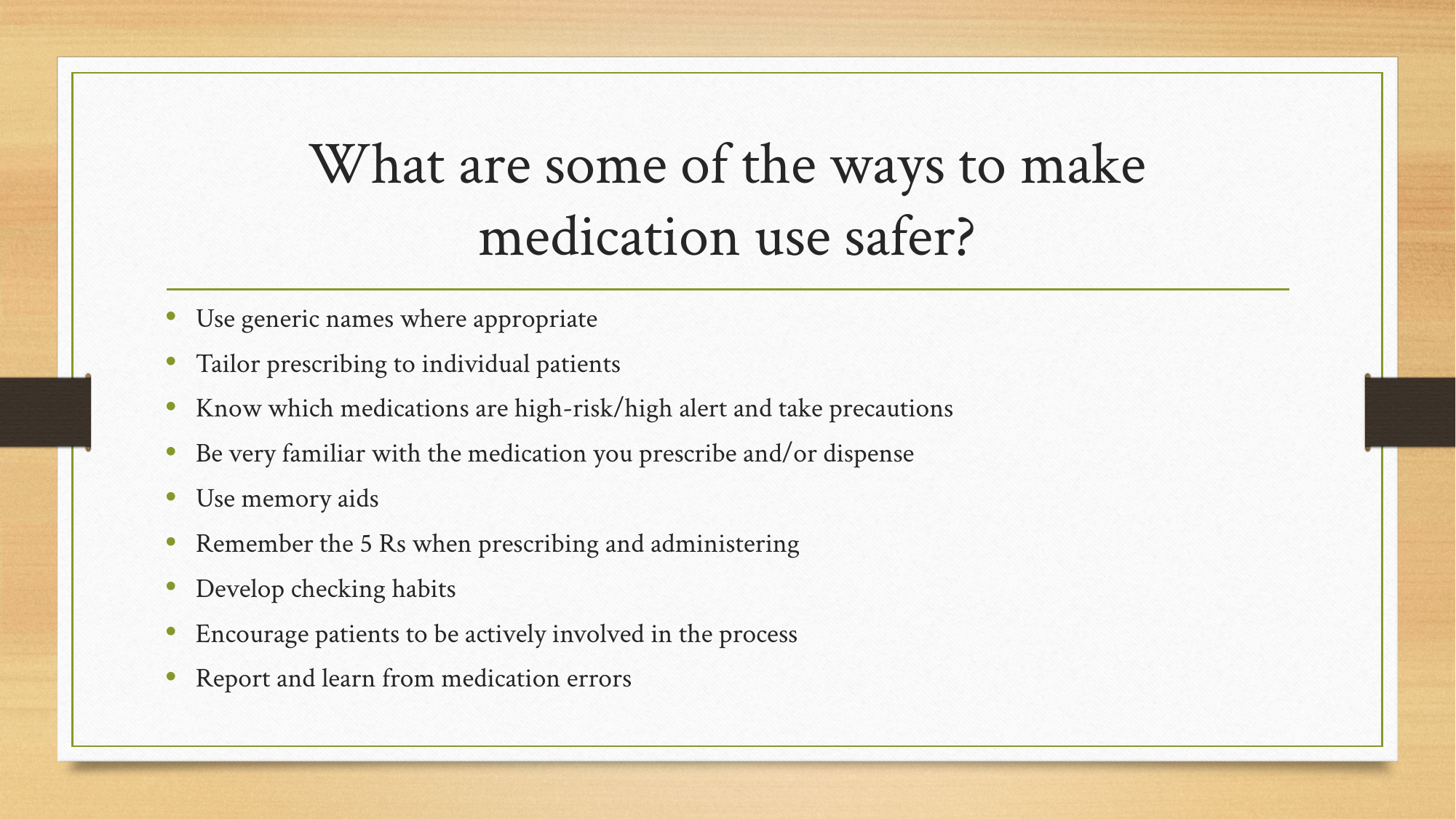

# What are some of the ways to make medication use safer?
Use generic names where appropriate
Tailor prescribing to individual patients
Know which medications are high-risk/high alert and take precautions
Be very familiar with the medication you prescribe and/or dispense
Use memory aids
Remember the 5 Rs when prescribing and administering
Develop checking habits
Encourage patients to be actively involved in the process
Report and learn from medication errors